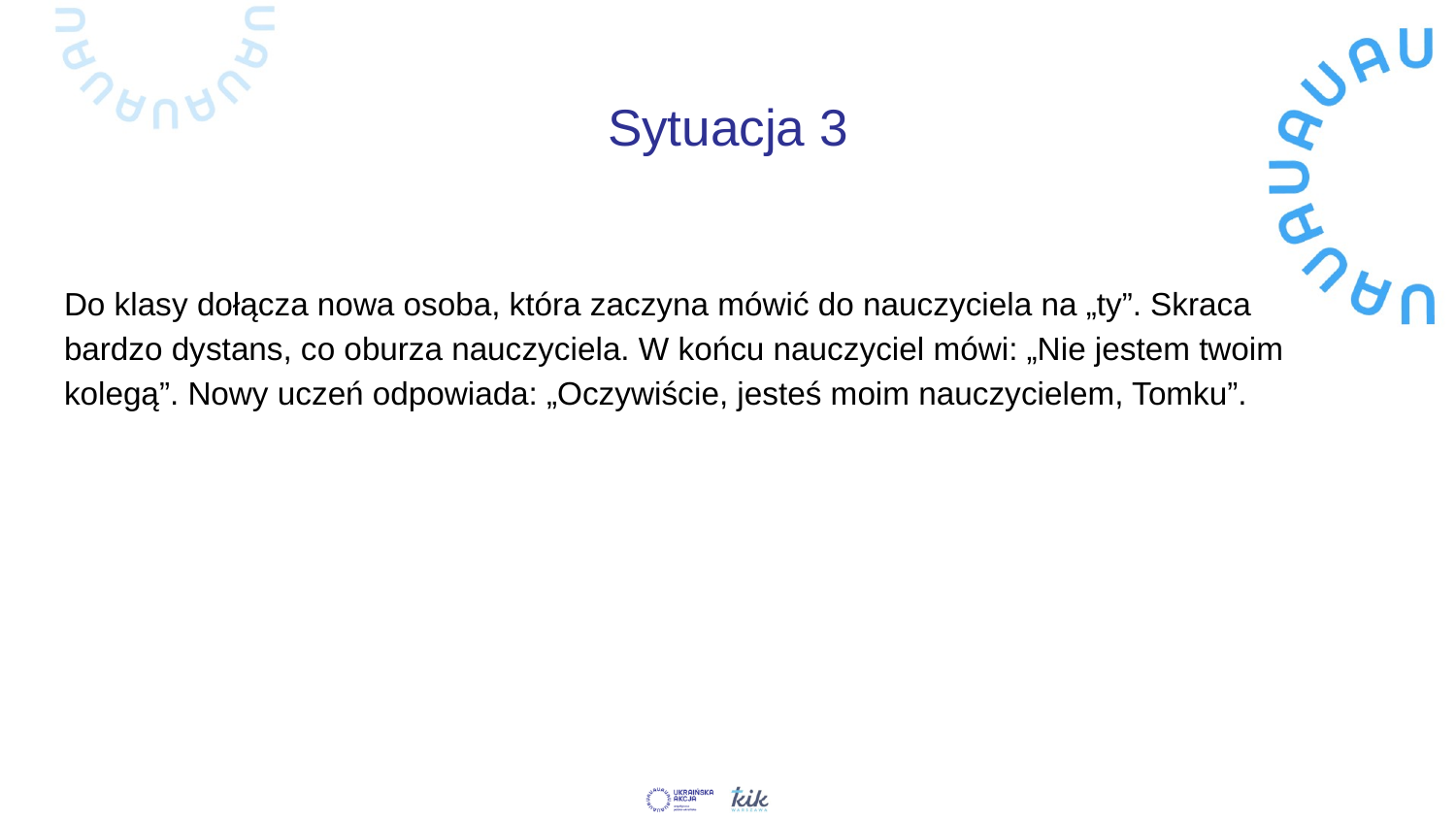

# Sytuacja 3
Do klasy dołącza nowa osoba, która zaczyna mówić do nauczyciela na „ty”. Skraca bardzo dystans, co oburza nauczyciela. W końcu nauczyciel mówi: „Nie jestem twoim kolegą”. Nowy uczeń odpowiada: „Oczywiście, jesteś moim nauczycielem, Tomku”.